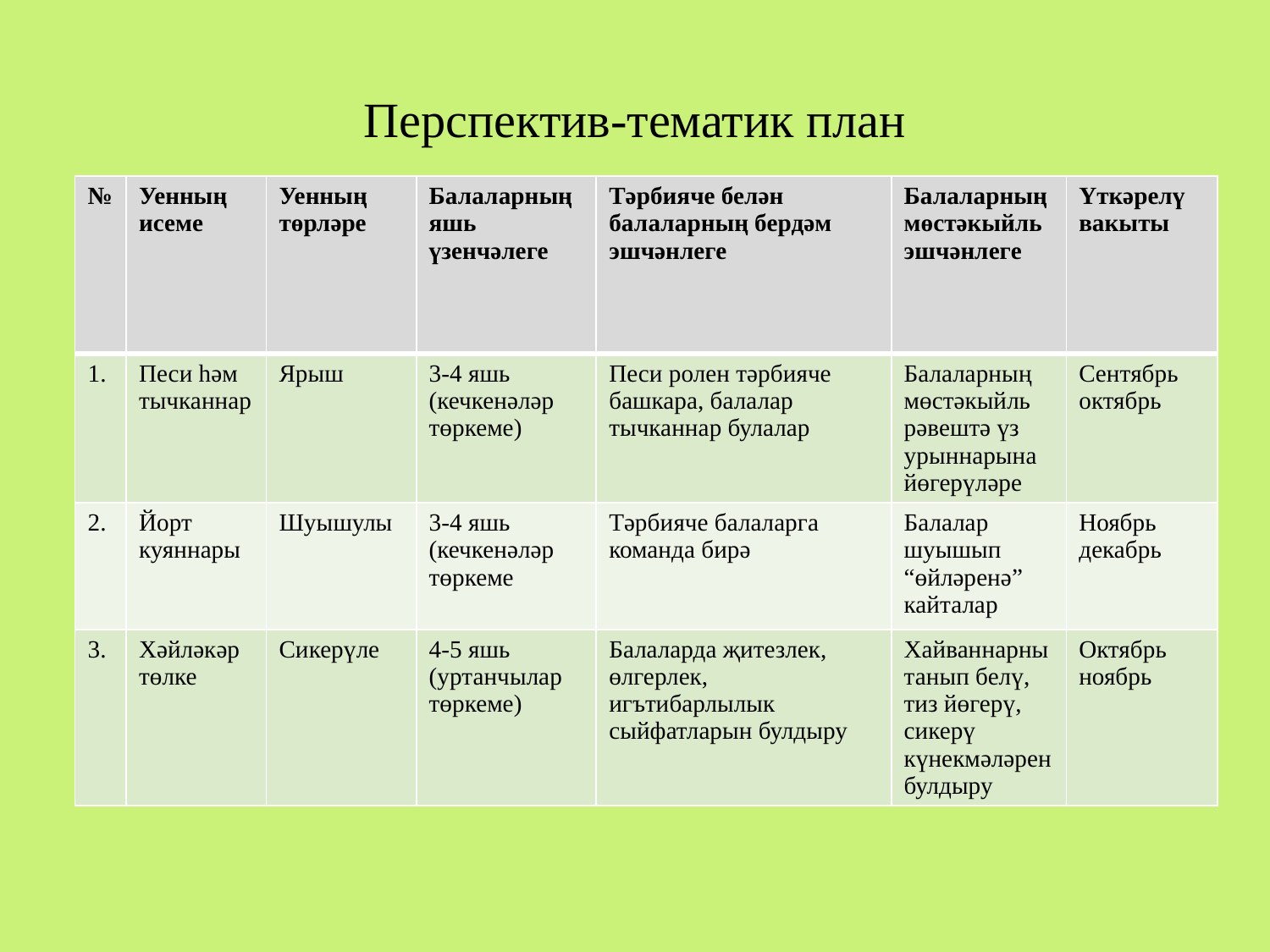

# Перспектив-тематик план
| № | Уенның исеме | Уенның төрләре | Балаларның яшь үзенчәлеге | Тәрбияче белән балаларның бердәм эшчәнлеге | Балаларның мөстәкыйль эшчәнлеге | Үткәрелү вакыты |
| --- | --- | --- | --- | --- | --- | --- |
| 1. | Песи һәм тычканнар | Ярыш | 3-4 яшь (кечкенәләр төркеме) | Песи ролен тәрбияче башкара, балалар тычканнар булалар | Балаларның мөстәкыйль рәвештә үз урыннарына йөгерүләре | Сентябрь октябрь |
| 2. | Йорт куяннары | Шуышулы | 3-4 яшь (кечкенәләр төркеме | Тәрбияче балаларга команда бирә | Балалар шуышып “өйләренә” кайталар | Ноябрь декабрь |
| 3. | Хәйләкәр төлке | Сикерүле | 4-5 яшь (уртанчылар төркеме) | Балаларда җитезлек, өлгерлек, игътибарлылык сыйфатларын булдыру | Хайваннарны танып белү, тиз йөгерү, сикерү күнекмәләрен булдыру | Октябрь ноябрь |